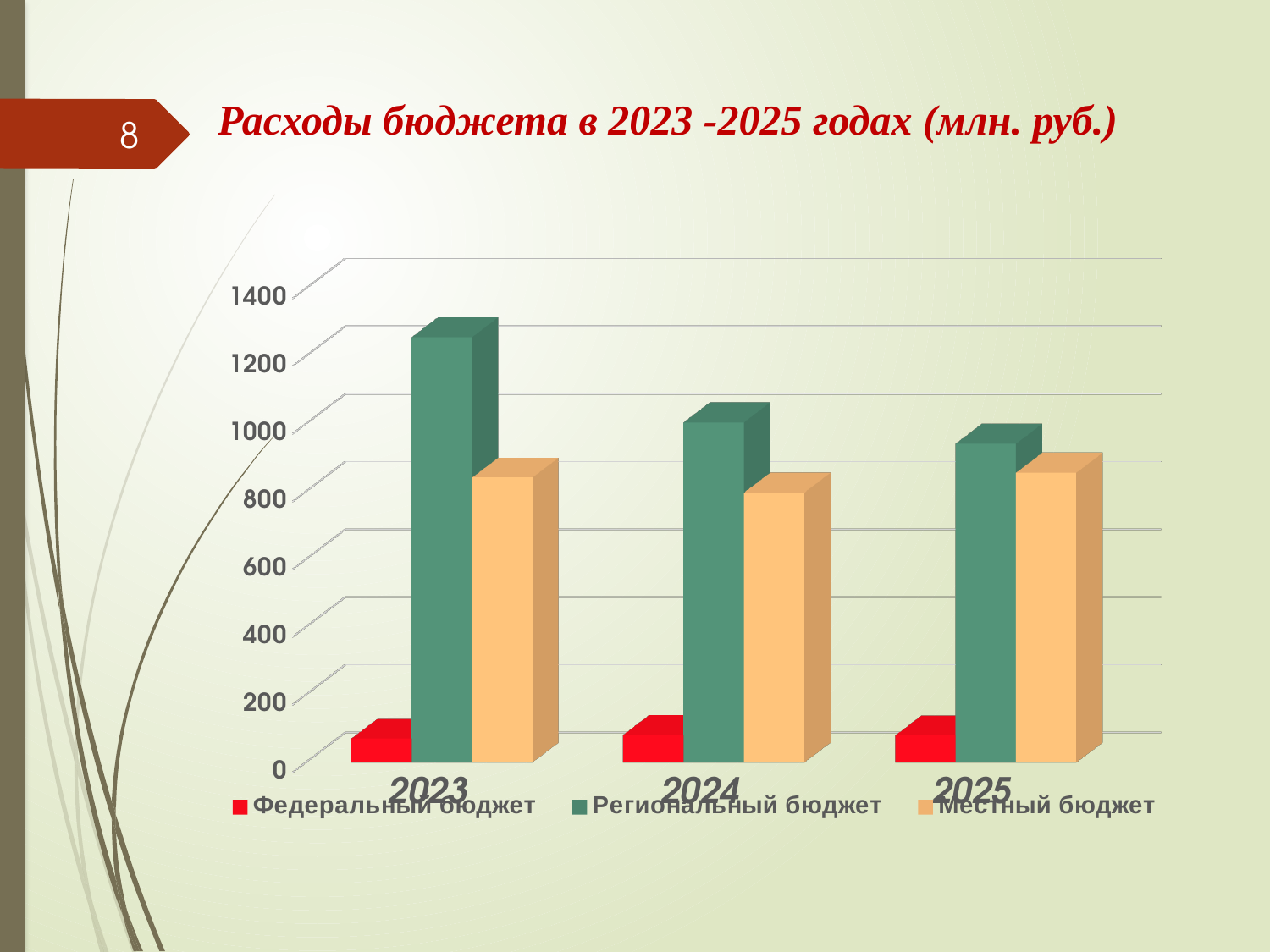

# Расходы бюджета в 2023 -2025 годах (млн. руб.)
8

[unsupported chart]